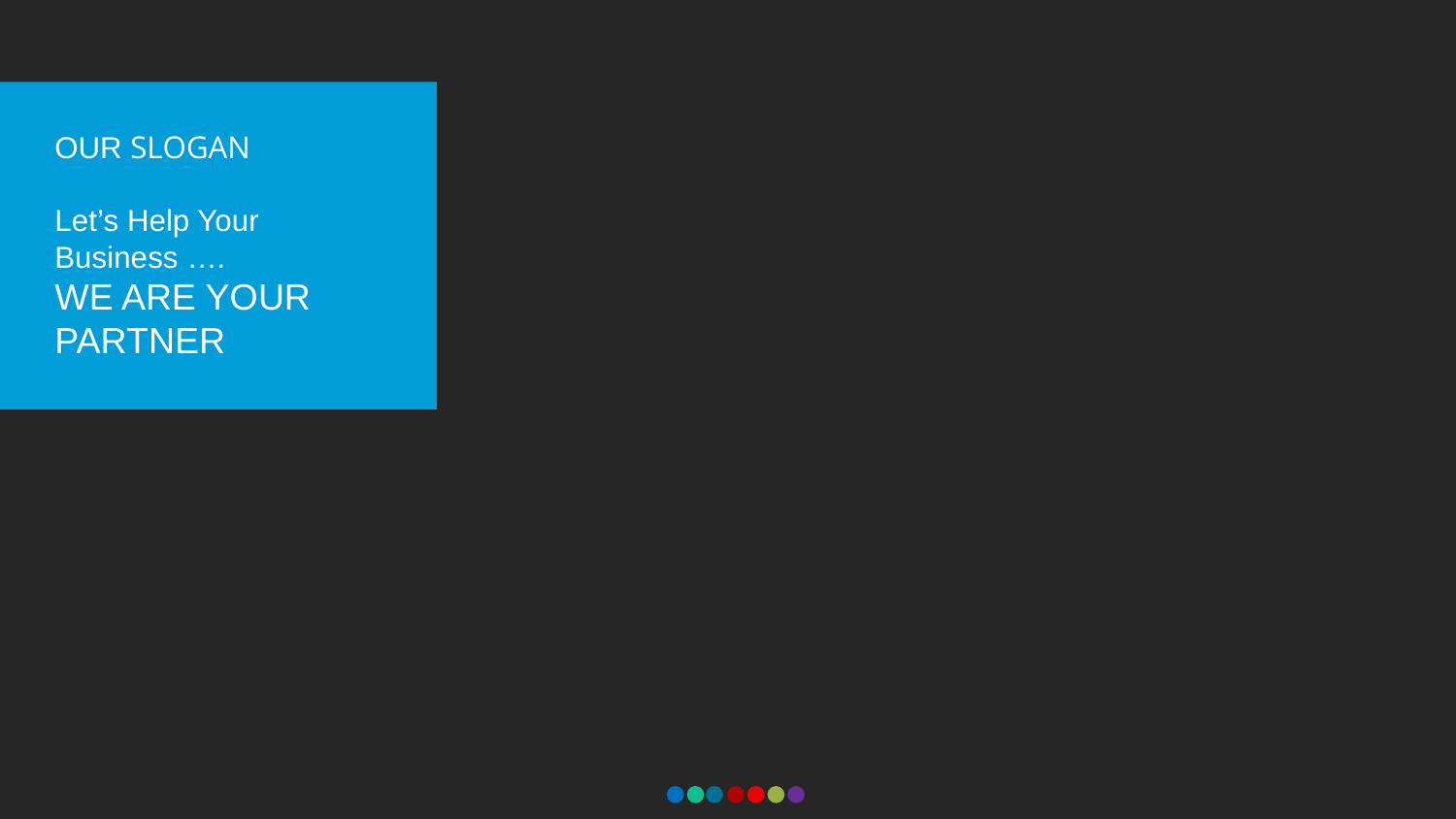

OUR SLOGAN

Let’s Help Your
Business ….
WE ARE YOUR PARTNER